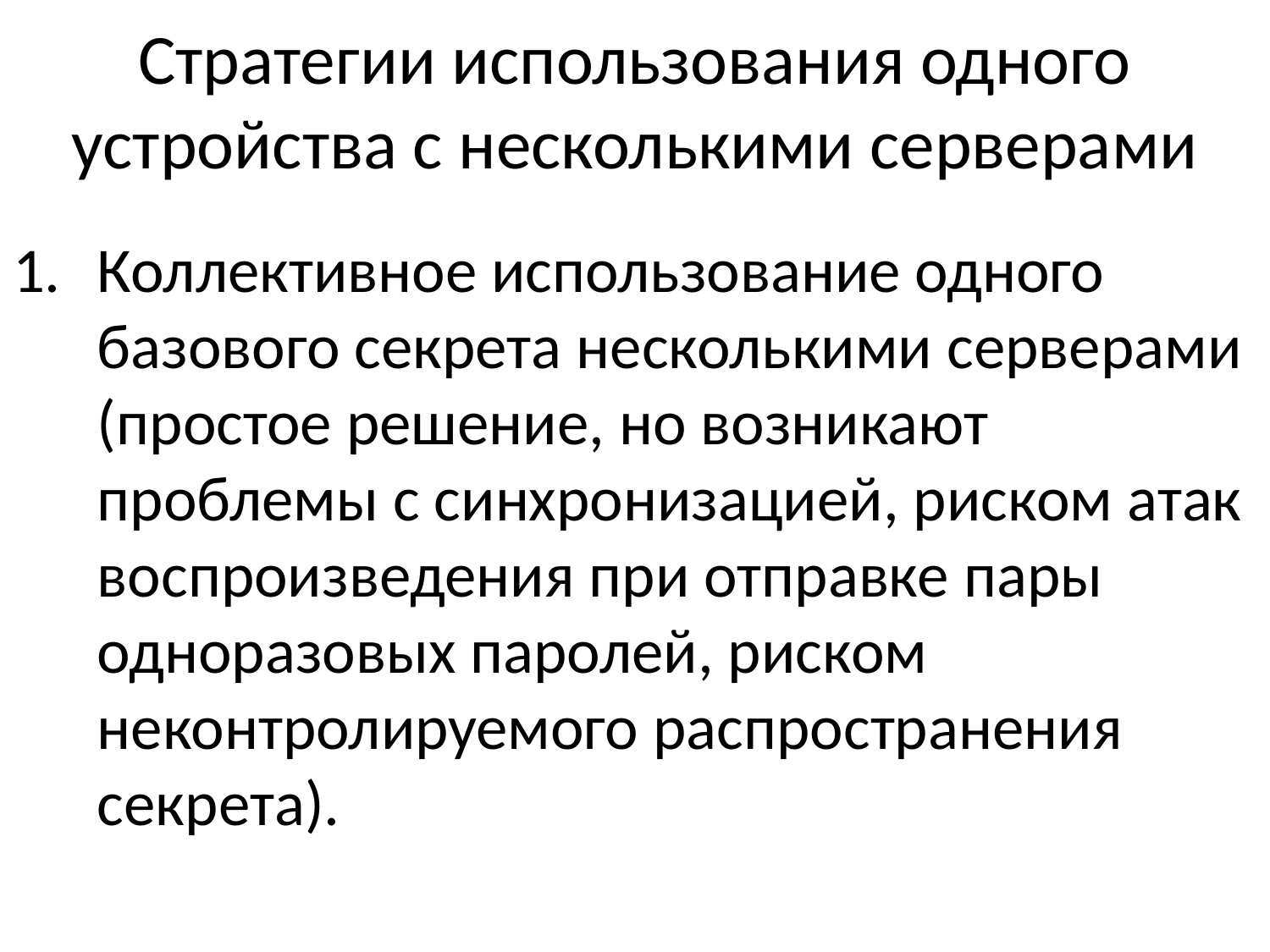

# Стратегии использования одного устройства с несколькими серверами
Коллективное использование одного базового секрета несколькими серверами (простое решение, но возникают проблемы с синхронизацией, риском атак воспроизведения при отправке пары одноразовых паролей, риском неконтролируемого распространения секрета).